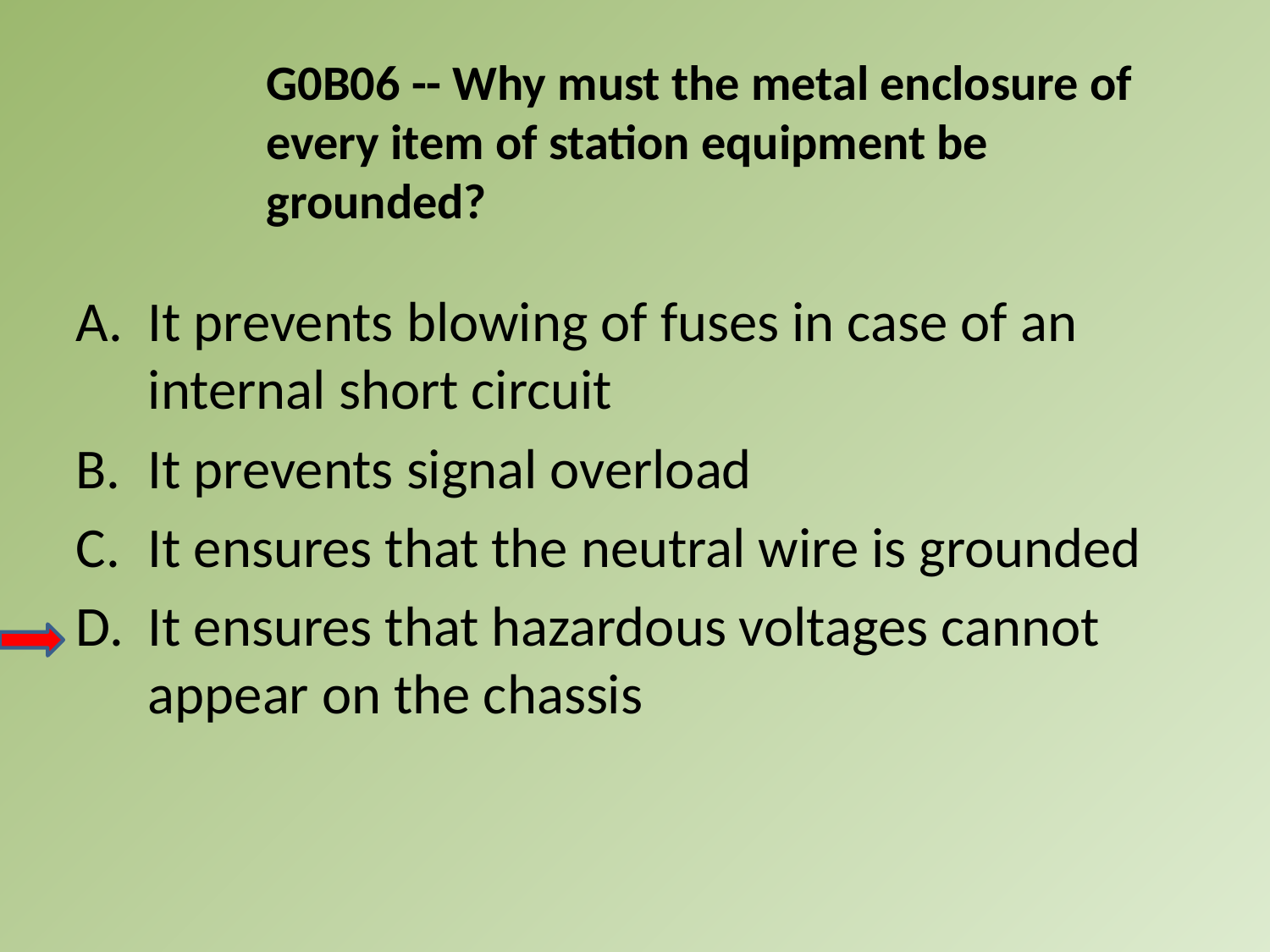

G0B06 -- Why must the metal enclosure of every item of station equipment be grounded?
A.	It prevents blowing of fuses in case of an internal short circuit
B.	It prevents signal overload
C.	It ensures that the neutral wire is grounded
D.	It ensures that hazardous voltages cannot appear on the chassis